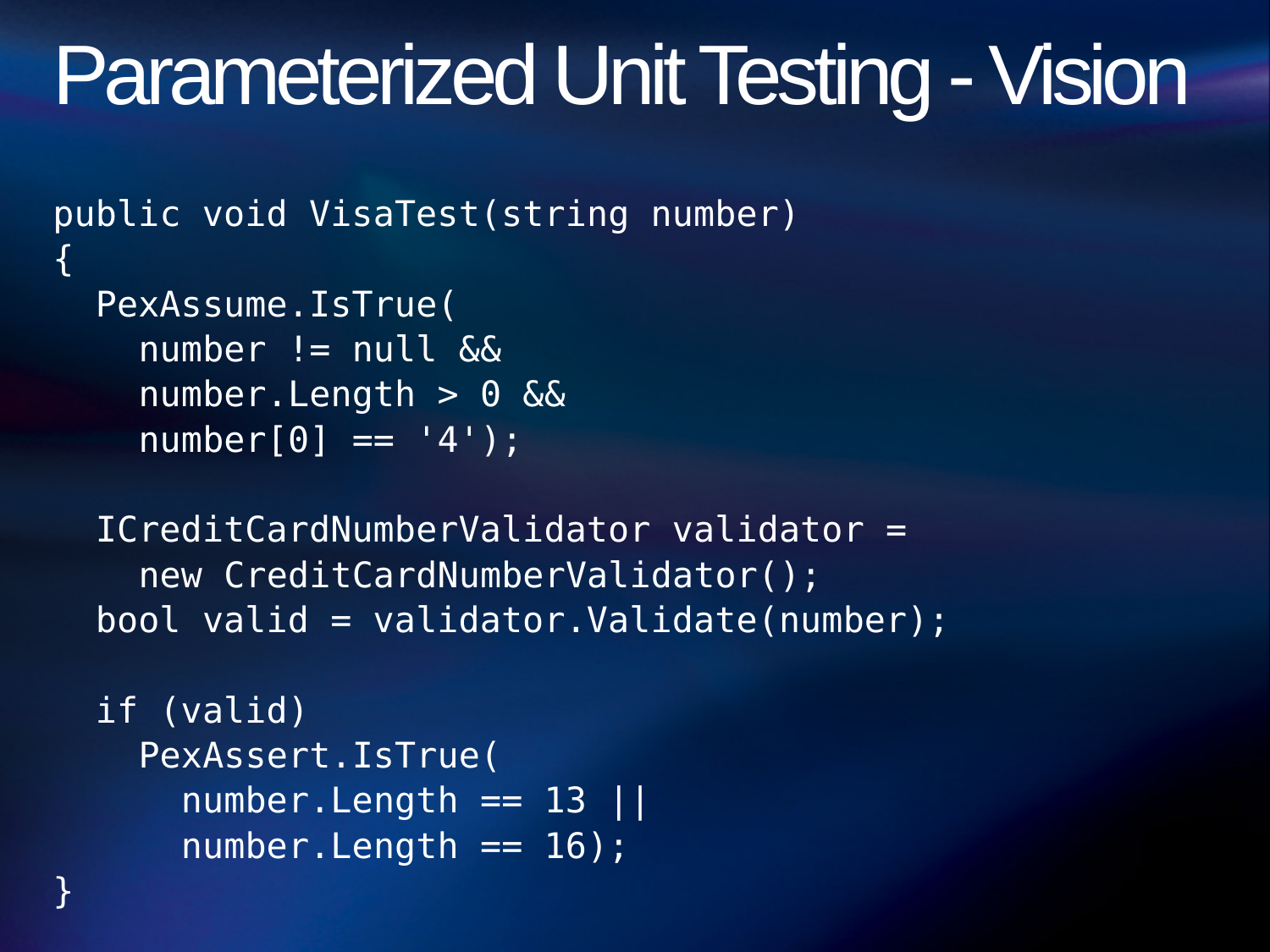

# Parameterized Unit Testing - Vision
public void VisaTest(string number)
{
  PexAssume.IsTrue(
    number != null &&
    number.Length > 0 &&
    number[0] == '4');

  ICreditCardNumberValidator validator =
    new CreditCardNumberValidator();
  bool valid = validator.Validate(number);

  if (valid)
    PexAssert.IsTrue(
      number.Length == 13 ||
      number.Length == 16);
}